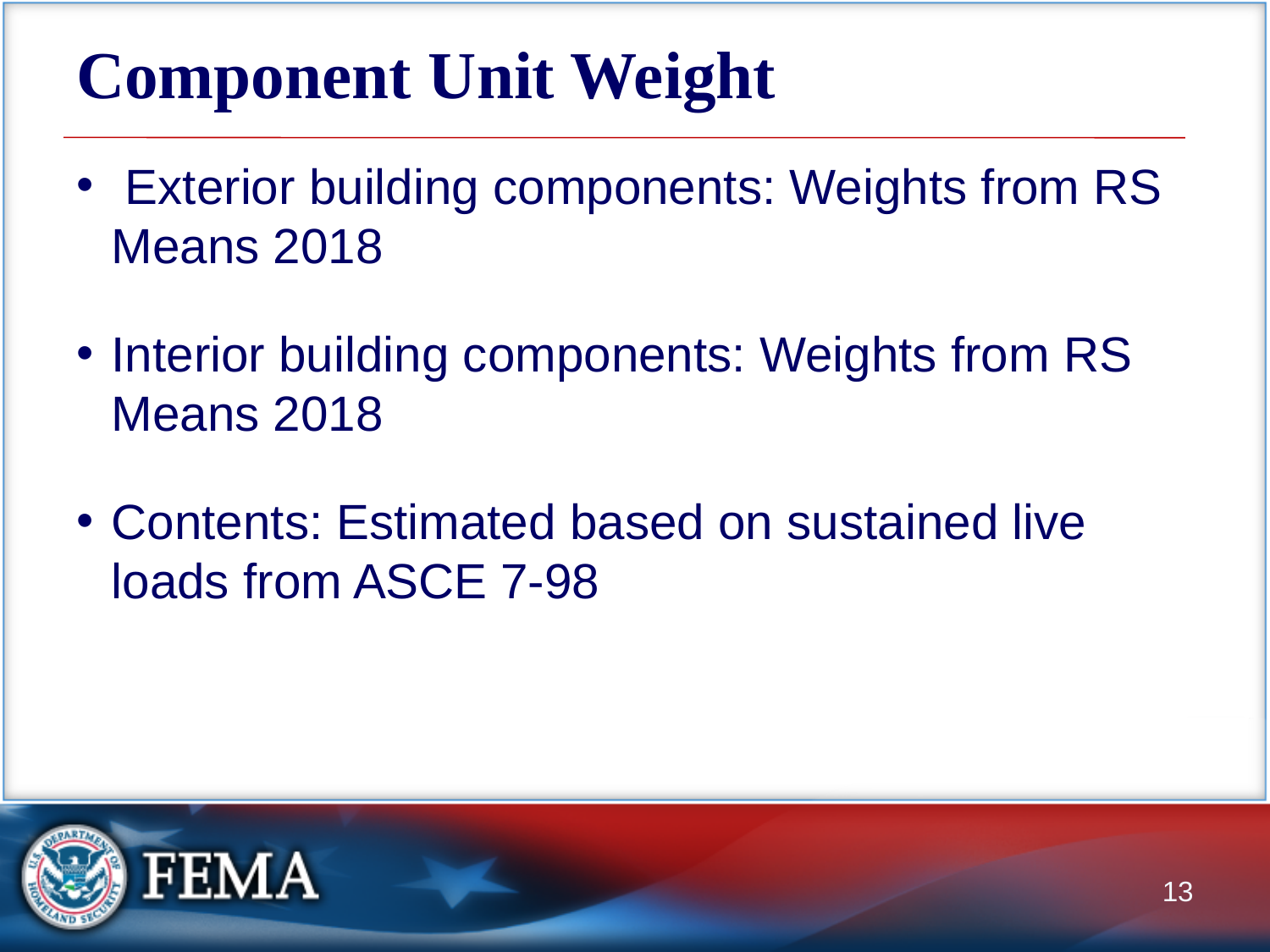

# Component Unit Weight
 Exterior building components: Weights from RS Means 2018
Interior building components: Weights from RS Means 2018
Contents: Estimated based on sustained live loads from ASCE 7-98
13